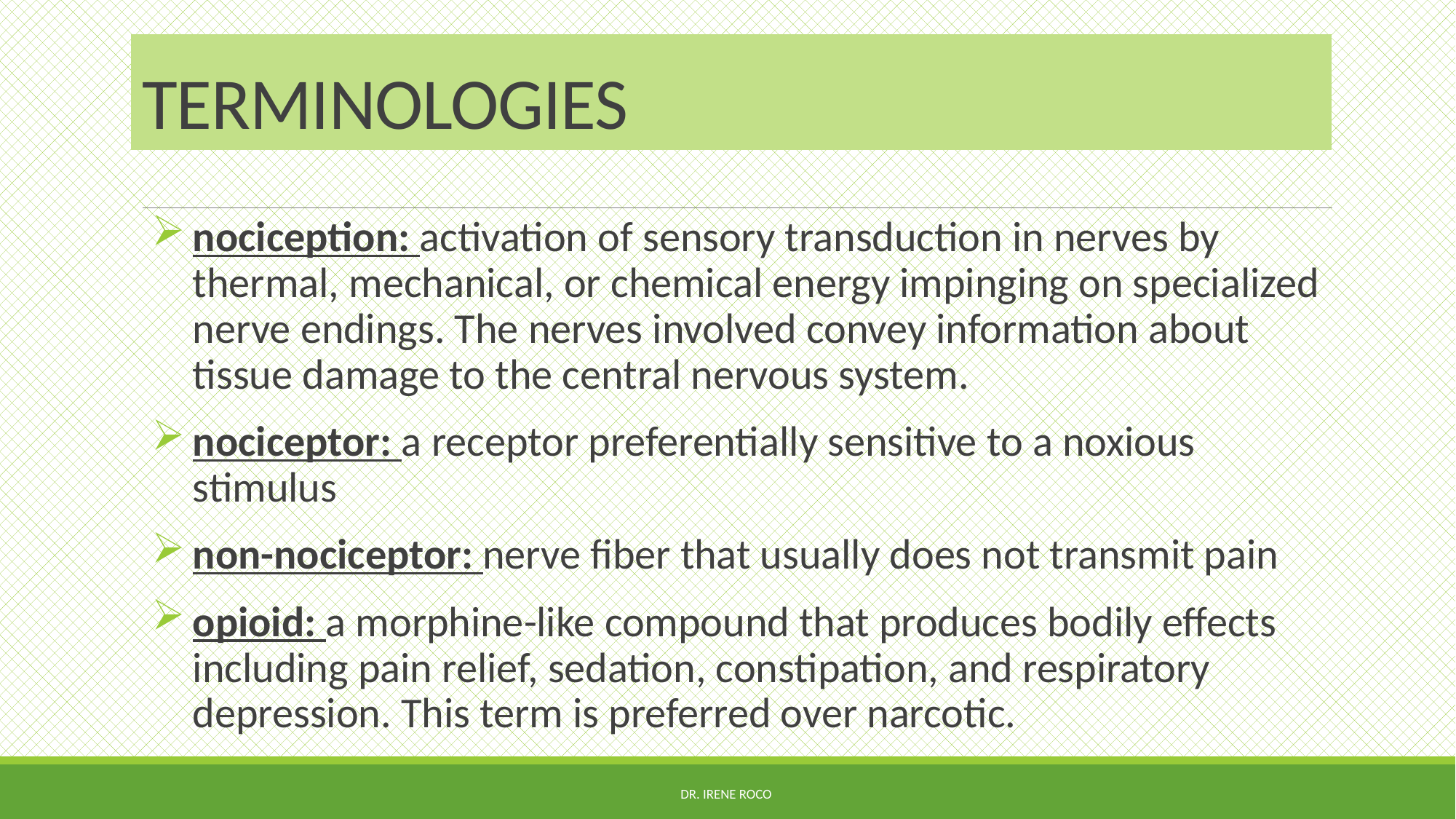

# TERMINOLOGIES
nociception: activation of sensory transduction in nerves by thermal, mechanical, or chemical energy impinging on specialized nerve endings. The nerves involved convey information about tissue damage to the central nervous system.
nociceptor: a receptor preferentially sensitive to a noxious stimulus
non-nociceptor: nerve ﬁber that usually does not transmit pain
opioid: a morphine-like compound that produces bodily effects including pain relief, sedation, constipation, and respiratory depression. This term is preferred over narcotic.
Dr. Irene Roco